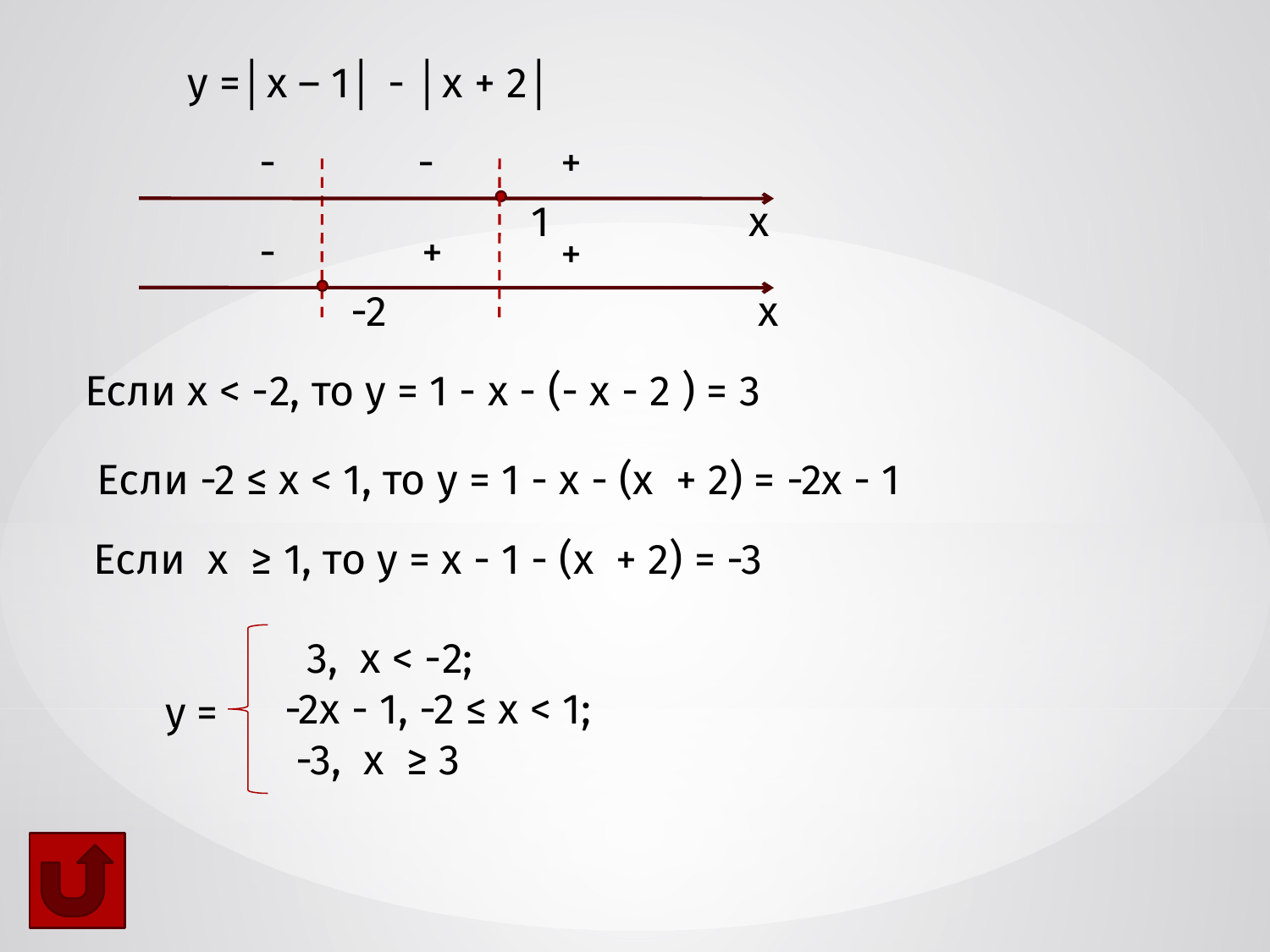

у =│х – 1│ - │х + 2│
-
-
+
1
х

-
+
+
-2
х

Если х < -2, то у = 1 - х - (- х - 2 ) = 3
Если -2 ≤ х < 1, то у = 1 - х - (х  + 2) = -2х - 1
Если  х  ≥ 1, то у = х - 1 - (х  + 2) = -3
             3,  х < -2;
           -2х - 1, -2 ≤ х < 1;
            -3,  х  ≥ 3

у =